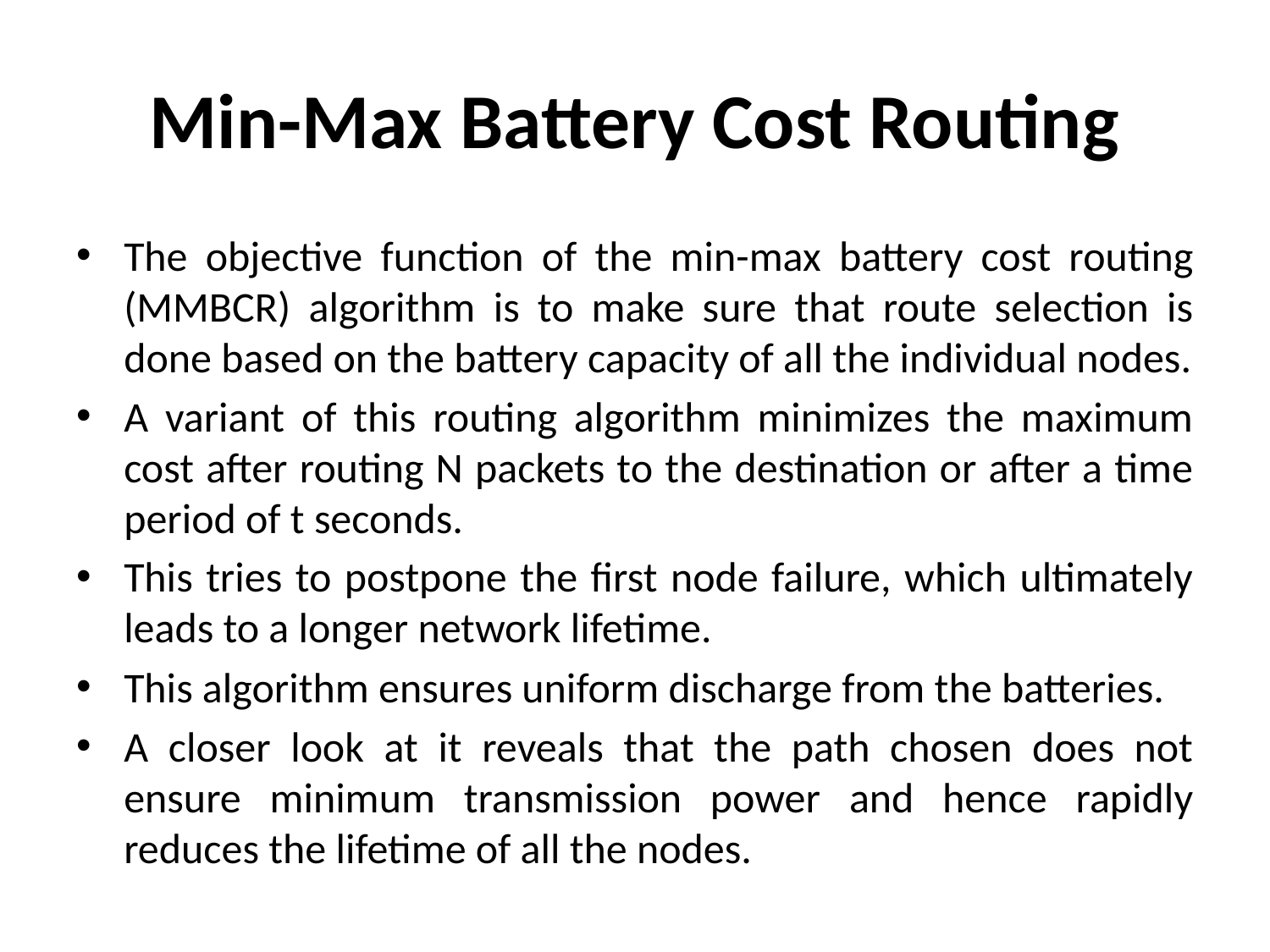

# Min-Max Battery Cost Routing
The objective function of the min-max battery cost routing (MMBCR) algorithm is to make sure that route selection is done based on the battery capacity of all the individual nodes.
A variant of this routing algorithm minimizes the maximum cost after routing N packets to the destination or after a time period of t seconds.
This tries to postpone the first node failure, which ultimately leads to a longer network lifetime.
This algorithm ensures uniform discharge from the batteries.
A closer look at it reveals that the path chosen does not ensure minimum transmission power and hence rapidly reduces the lifetime of all the nodes.